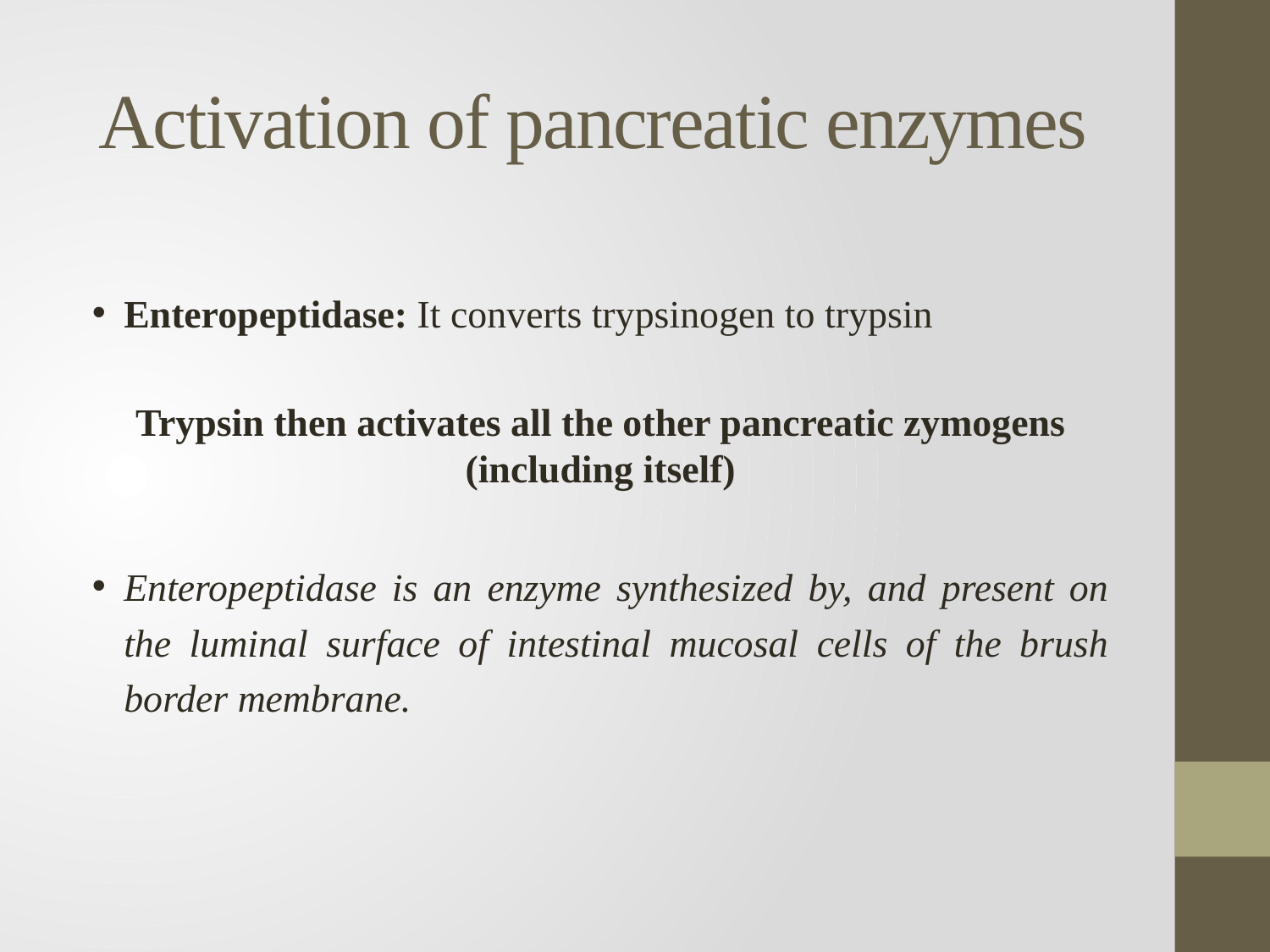

# Activation of pancreatic enzymes
Enteropeptidase: It converts trypsinogen to trypsin

Trypsin then activates all the other pancreatic zymogens (including itself)

Enteropeptidase is an enzyme synthesized by, and present on the luminal surface of intestinal mucosal cells of the brush border membrane.